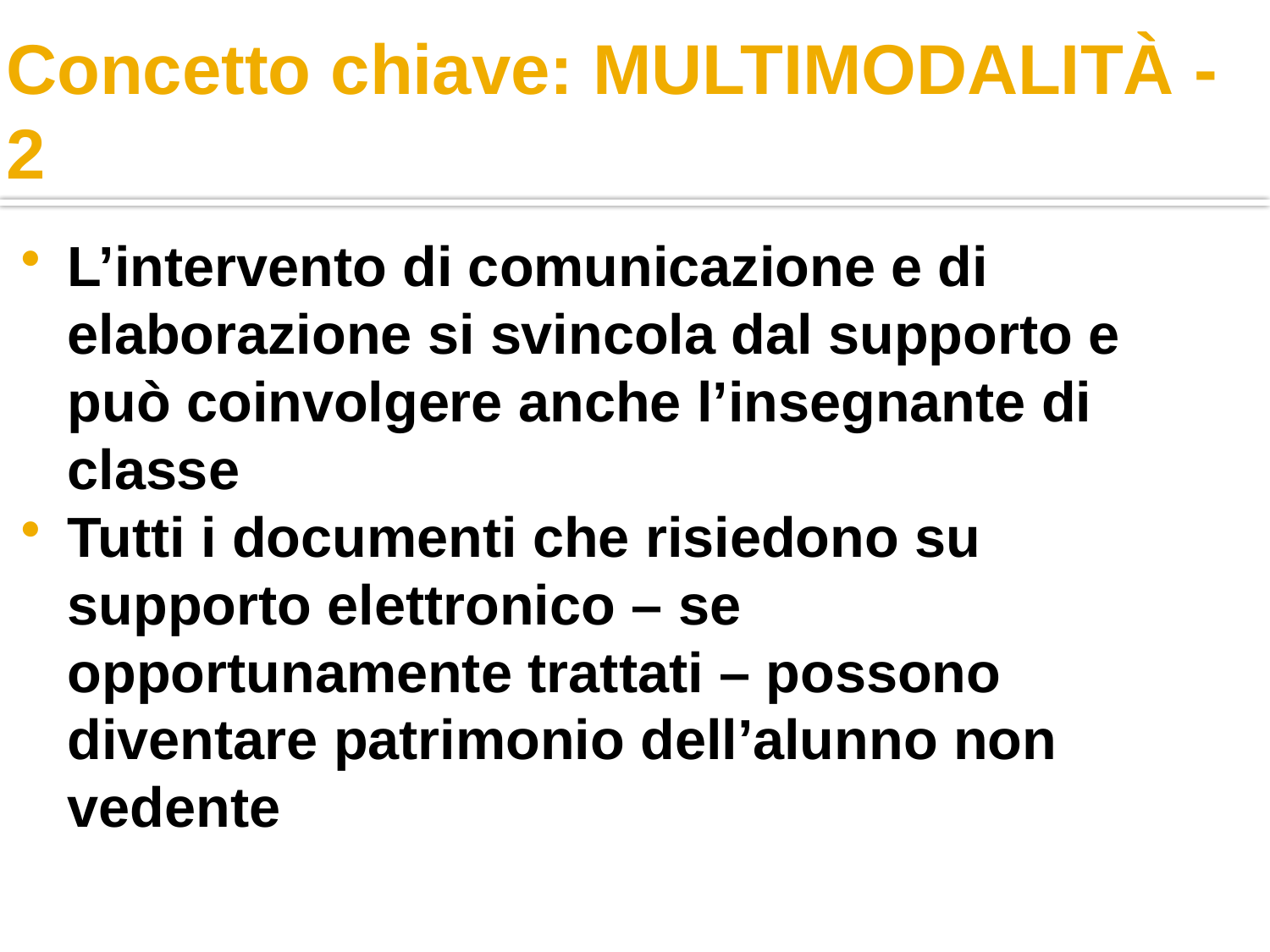

# Concetto chiave: MULTIMODALITÀ - 2
L’intervento di comunicazione e di elaborazione si svincola dal supporto e può coinvolgere anche l’insegnante di classe
Tutti i documenti che risiedono su supporto elettronico – se opportunamente trattati – possono diventare patrimonio dell’alunno non vedente